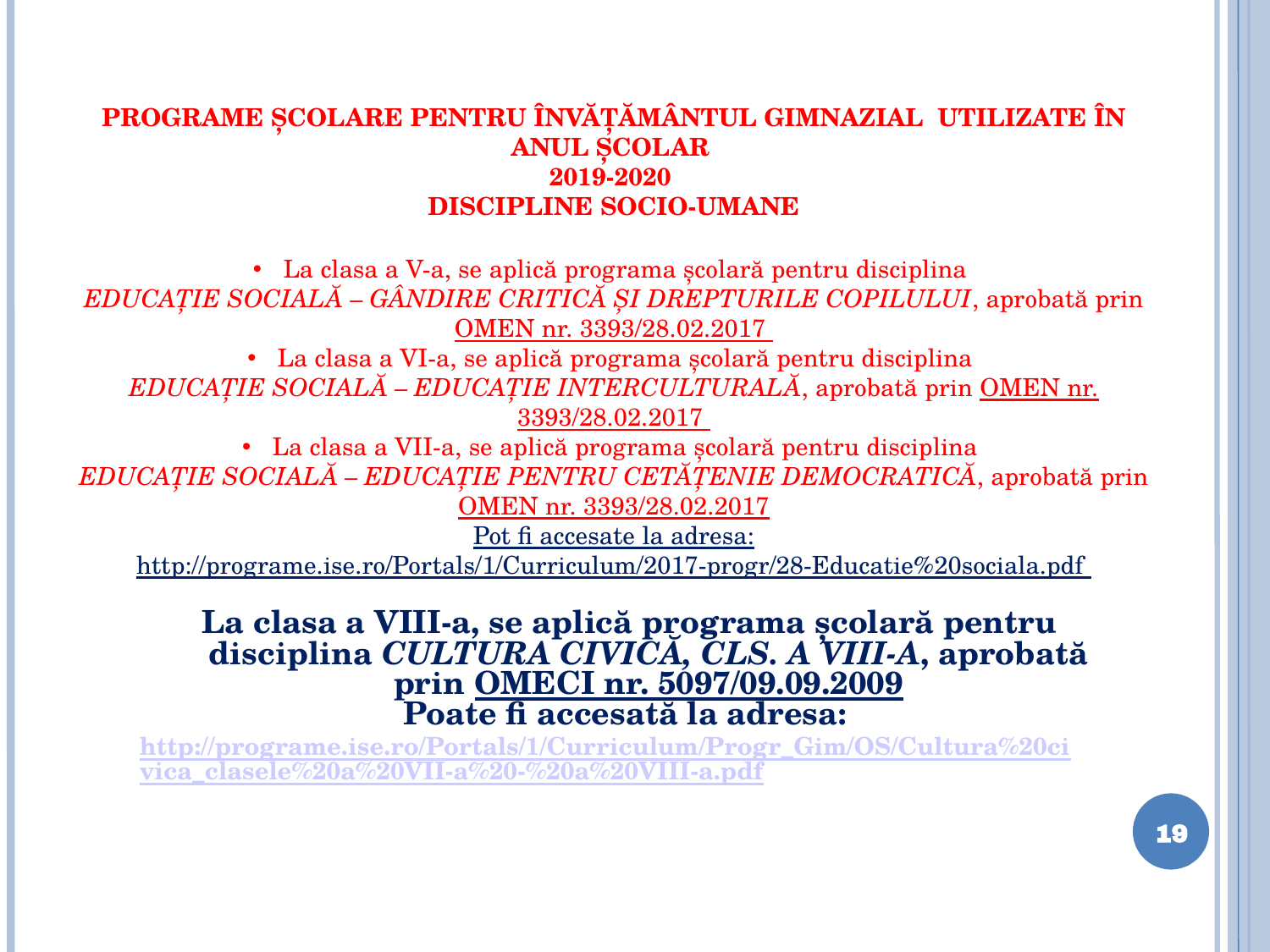

PROGRAME ȘCOLARE PENTRU ÎNVĂȚĂMÂNTUL GIMNAZIAL  UTILIZATE ÎN ANUL ȘCOLAR
2019-2020
DISCIPLINE SOCIO-UMANE

La clasa a V-a, se aplică programa școlară pentru disciplina
EDUCAȚIE SOCIALĂ – GÂNDIRE CRITICĂ ȘI DREPTURILE COPILULUI, aprobată prin OMEN nr. 3393/28.02.2017
La clasa a VI-a, se aplică programa școlară pentru disciplina
EDUCAȚIE SOCIALĂ – EDUCAȚIE INTERCULTURALĂ, aprobată prin OMEN nr. 3393/28.02.2017
La clasa a VII-a, se aplică programa școlară pentru disciplina
EDUCAȚIE SOCIALĂ – EDUCAȚIE PENTRU CETĂȚENIE DEMOCRATICĂ, aprobată prin OMEN nr. 3393/28.02.2017
Pot fi accesate la adresa:
http://programe.ise.ro/Portals/1/Curriculum/2017-progr/28-Educatie%20sociala.pdf

La clasa a VIII-a, se aplică programa şcolară pentru disciplina CULTURA CIVICĂ, CLS. A VIII-A, aprobată prin OMECI nr. 5097/09.09.2009
Poate fi accesată la adresa: http://programe.ise.ro/Portals/1/Curriculum/Progr_Gim/OS/Cultura%20civica_clasele%20a%20VII-a%20-%20a%20VIII-a.pdf

19